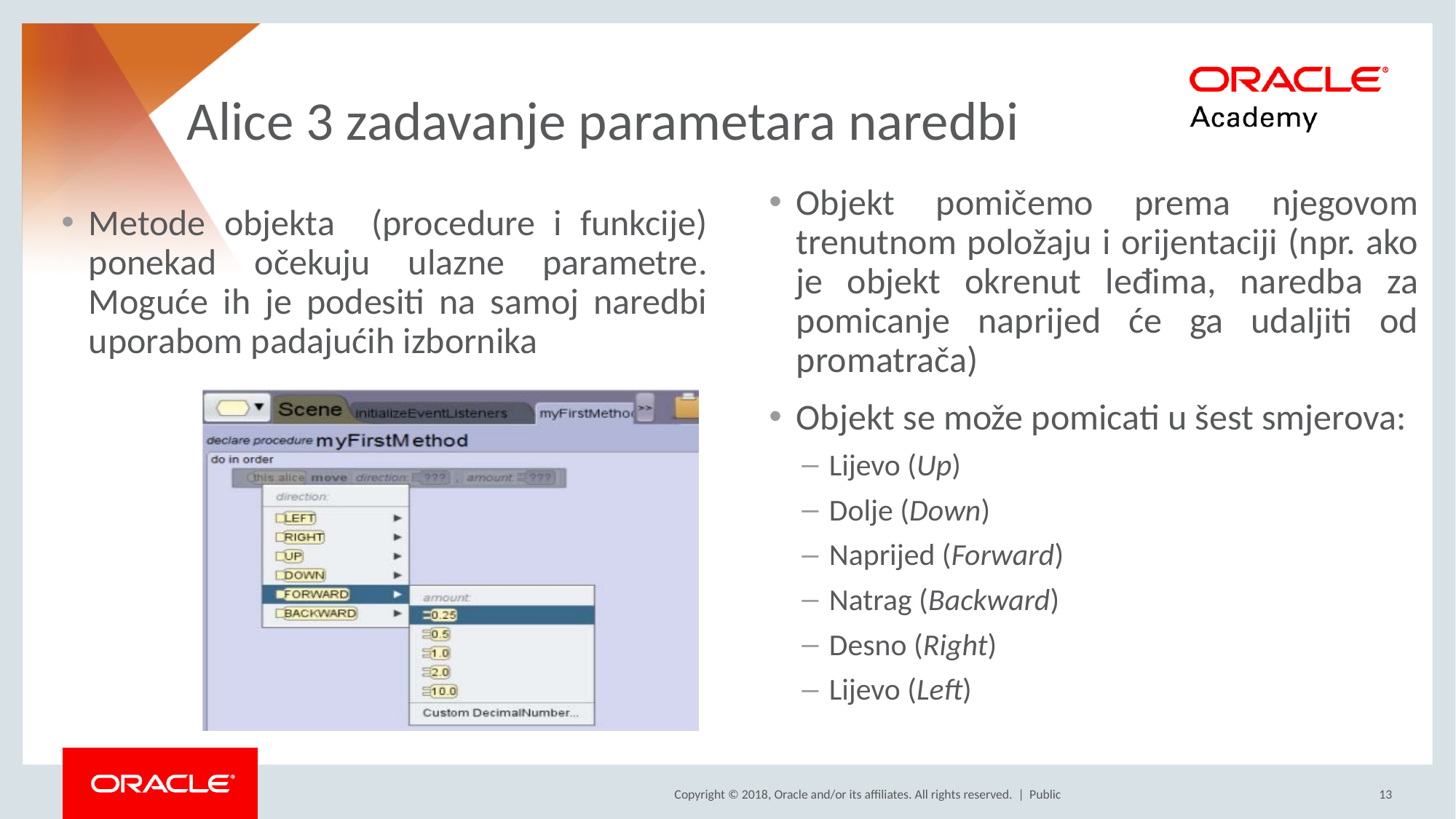

# Alice 3 zadavanje parametara naredbi
Objekt pomičemo prema njegovom trenutnom položaju i orijentaciji (npr. ako je objekt okrenut leđima, naredba za pomicanje naprijed će ga udaljiti od promatrača)
Objekt se može pomicati u šest smjerova:
Lijevo (Up)
Dolje (Down)
Naprijed (Forward)
Natrag (Backward)
Desno (Right)
Lijevo (Left)

Metode objekta  (procedure i funkcije) ponekad očekuju ulazne parametre. Moguće ih je podesiti na samoj naredbi uporabom padajućih izbornika

Public
13